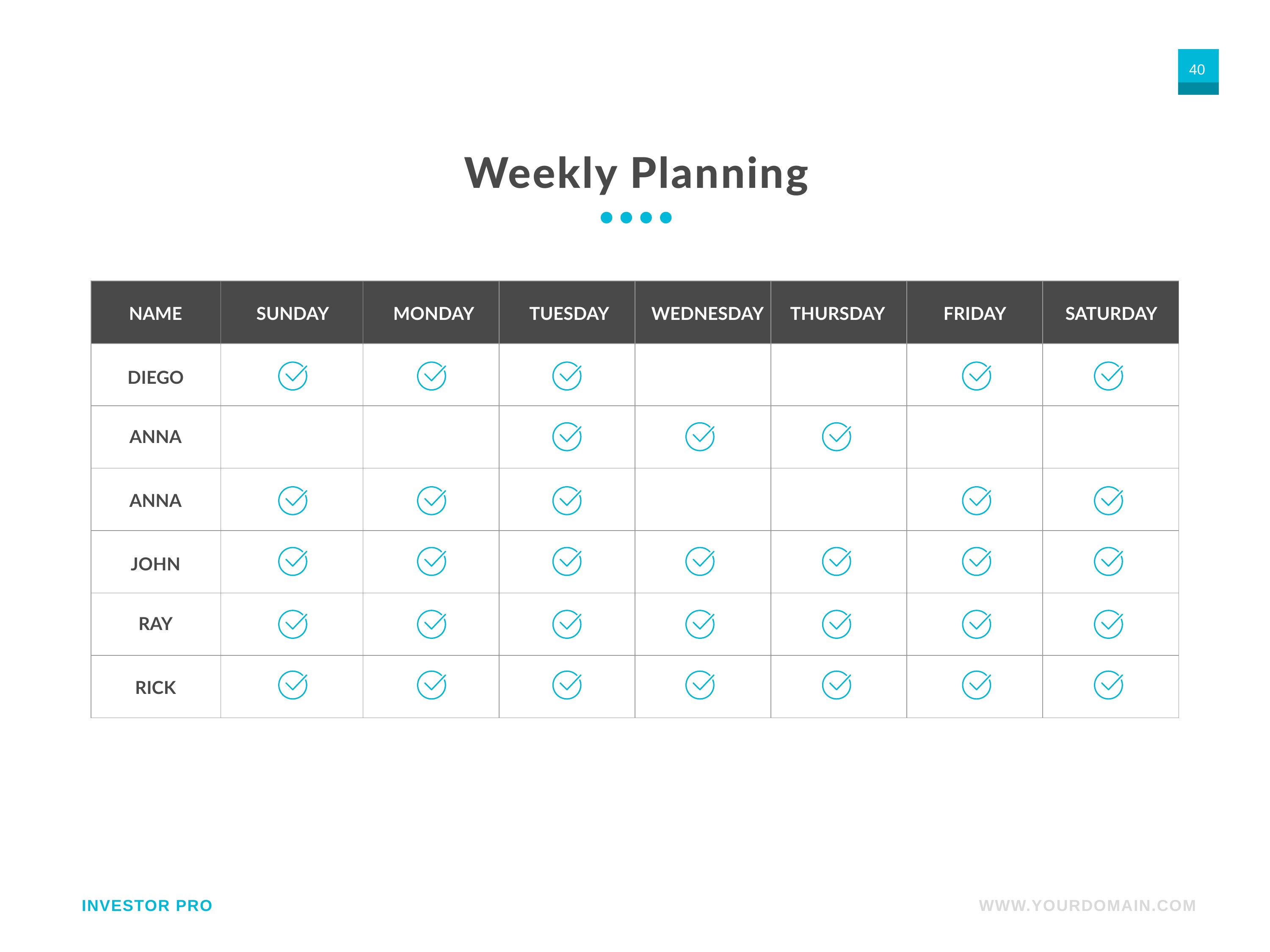

Weekly Planning

|  |  |  |  |  |  |  |  |
| --- | --- | --- | --- | --- | --- | --- | --- |
|  |  |  |  |  |  |  |  |
|  |  |  |  |  |  |  |  |
|  |  |  |  |  |  |  |  |
|  |  |  |  |  |  |  |  |
|  |  |  |  |  |  |  |  |
|  |  |  |  |  |  |  |  |
NAME
SUNDAY
MONDAY
TUESDAY
WEDNESDAY
THURSDAY
FRIDAY
SATURDAY

DIEGO
ANNA

ANNA

JOHN
RAY

RICK